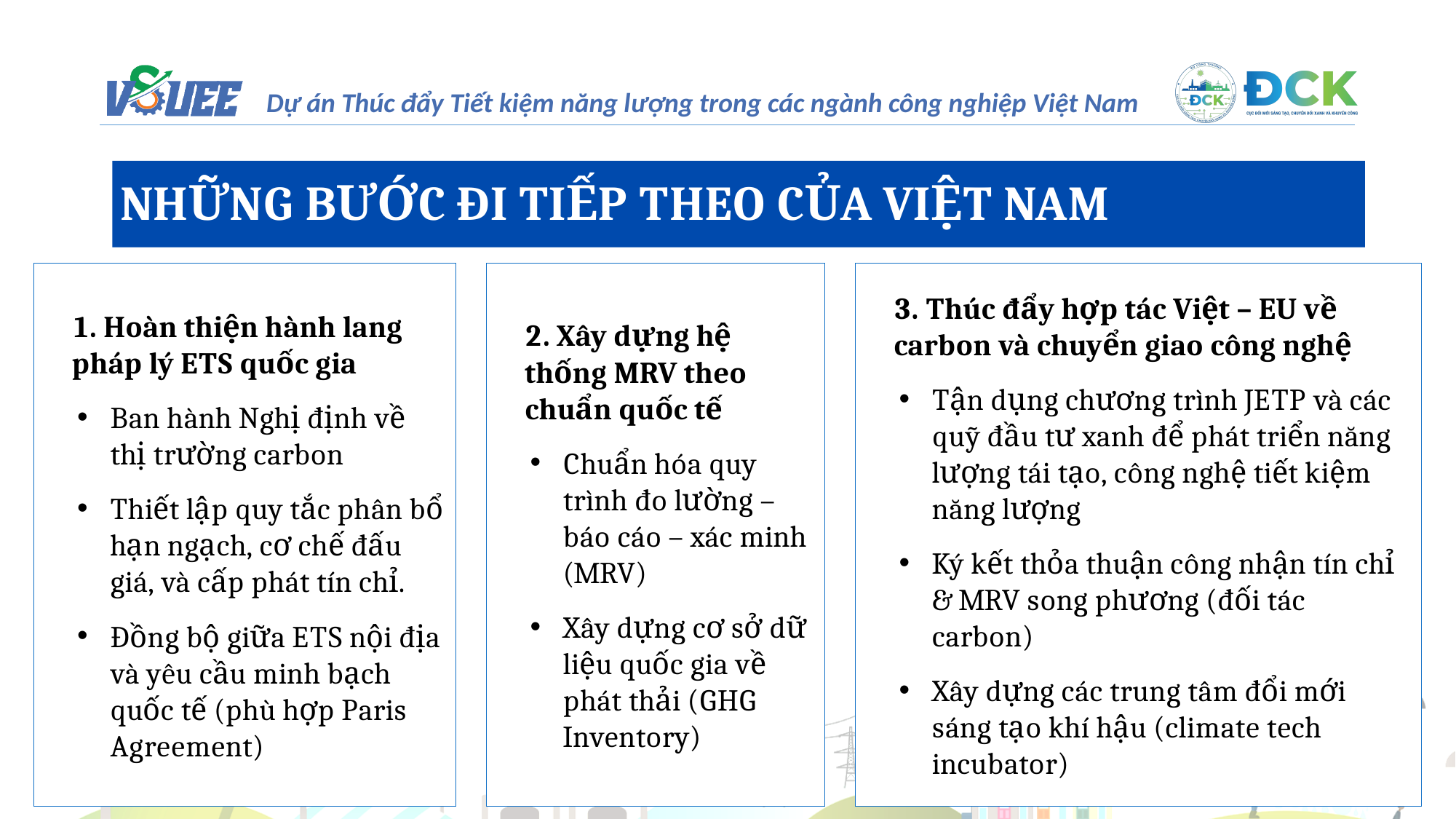

NHỮNG BƯỚC ĐI TIẾP THEO CỦA VIỆT NAM
2. Xây dựng hệ thống MRV theo chuẩn quốc tế
Chuẩn hóa quy trình đo lường – báo cáo – xác minh (MRV)
Xây dựng cơ sở dữ liệu quốc gia về phát thải (GHG Inventory)
1. Hoàn thiện hành lang pháp lý ETS quốc gia
Ban hành Nghị định về thị trường carbon
Thiết lập quy tắc phân bổ hạn ngạch, cơ chế đấu giá, và cấp phát tín chỉ.
Đồng bộ giữa ETS nội địa và yêu cầu minh bạch quốc tế (phù hợp Paris Agreement)
3. Thúc đẩy hợp tác Việt – EU về carbon và chuyển giao công nghệ
Tận dụng chương trình JETP và các quỹ đầu tư xanh để phát triển năng lượng tái tạo, công nghệ tiết kiệm năng lượng
Ký kết thỏa thuận công nhận tín chỉ & MRV song phương (đối tác carbon)
Xây dựng các trung tâm đổi mới sáng tạo khí hậu (climate tech incubator)
19